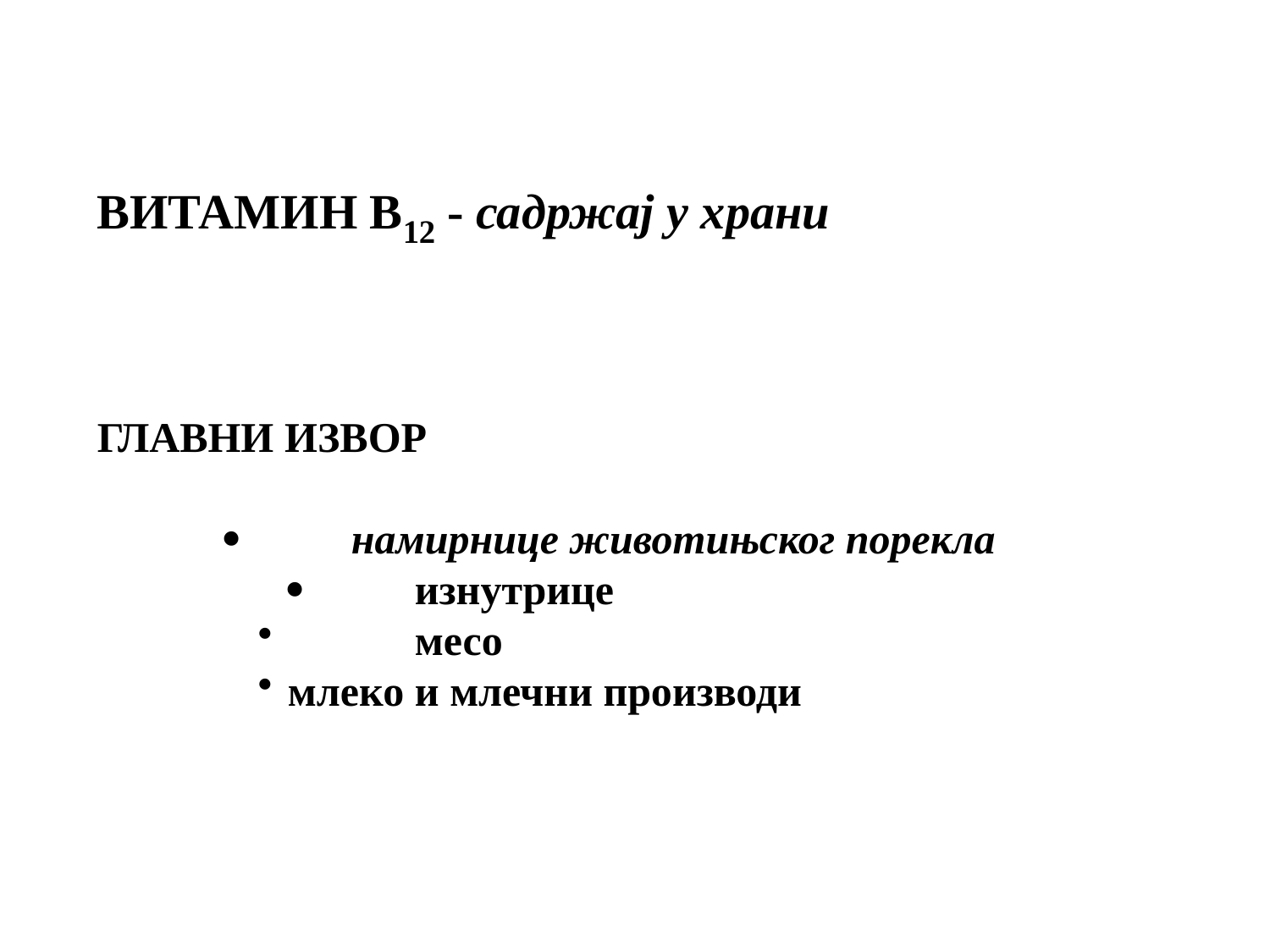

ВИТАМИН B12 - садржај у храни

ГЛАВНИ ИЗВОР

•	намирнице животињског порекла
•	изнутрице
	месо
млеко и млечни производи